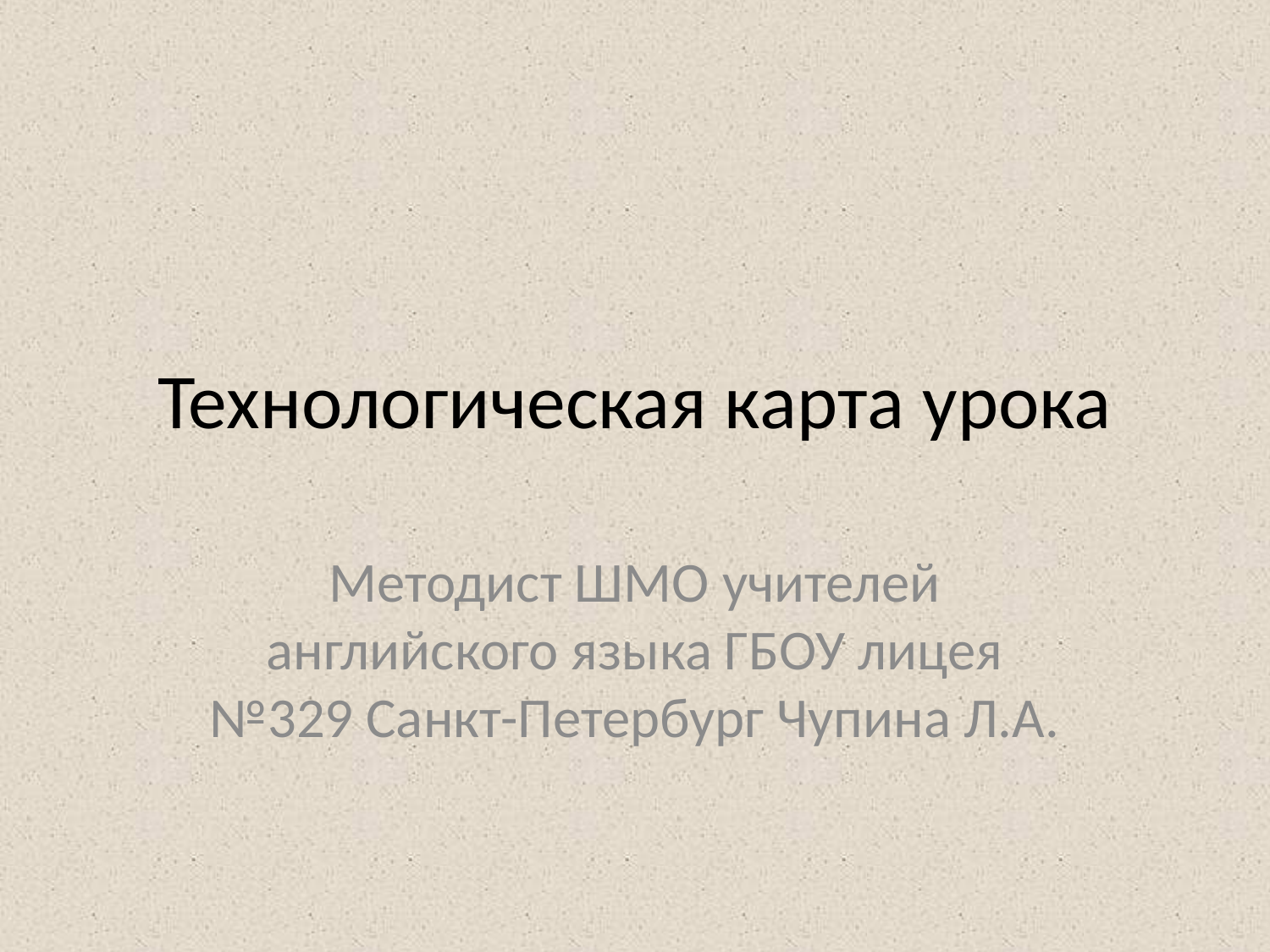

# Технологическая карта урока
Методист ШМО учителей английского языка ГБОУ лицея №329 Санкт-Петербург Чупина Л.А.